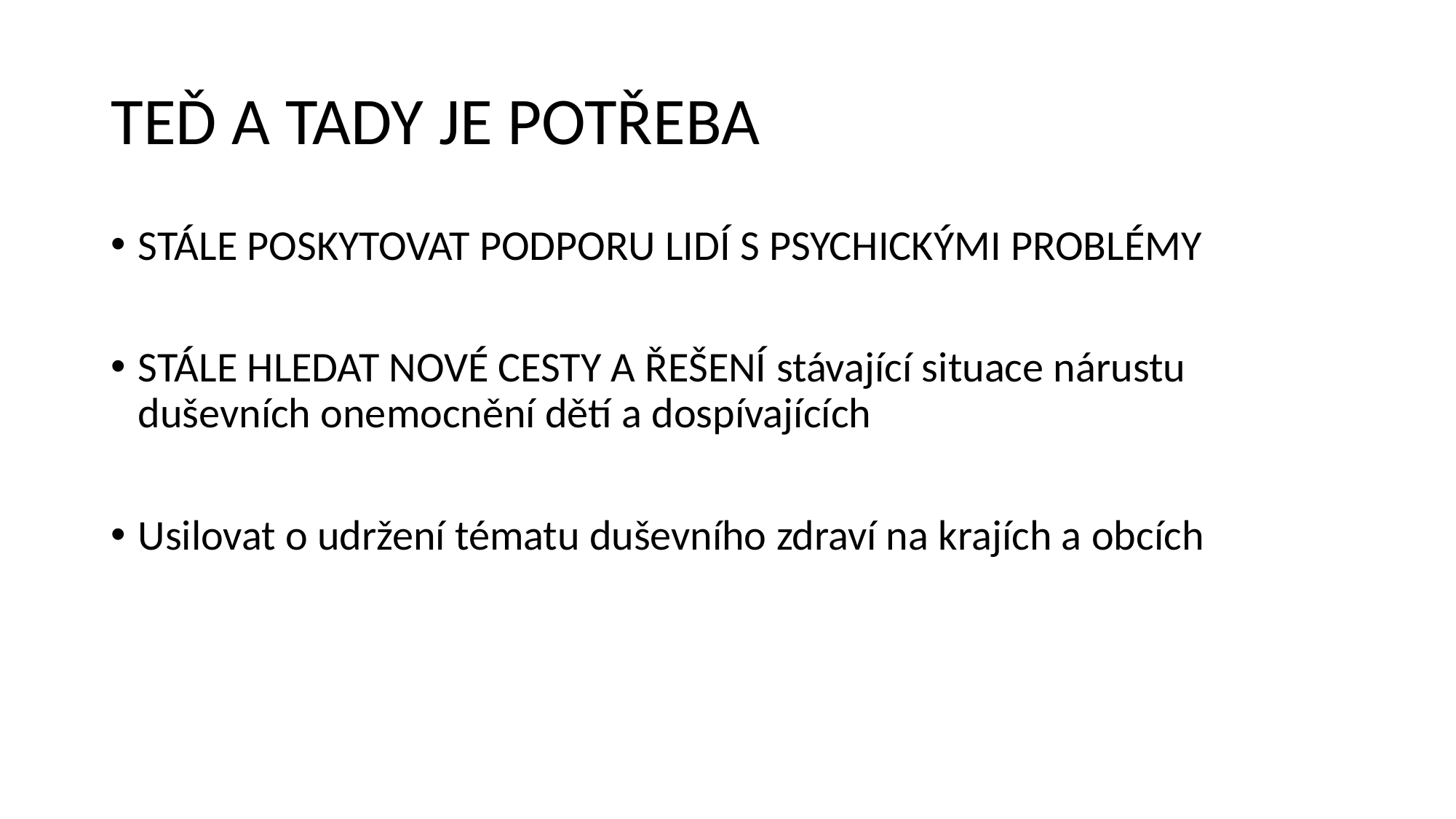

# TEĎ A TADY JE POTŘEBA
STÁLE POSKYTOVAT PODPORU LIDÍ S PSYCHICKÝMI PROBLÉMY

STÁLE HLEDAT NOVÉ CESTY A ŘEŠENÍ stávající situace nárustu duševních onemocnění dětí a dospívajících

Usilovat o udržení tématu duševního zdraví na krajích a obcích